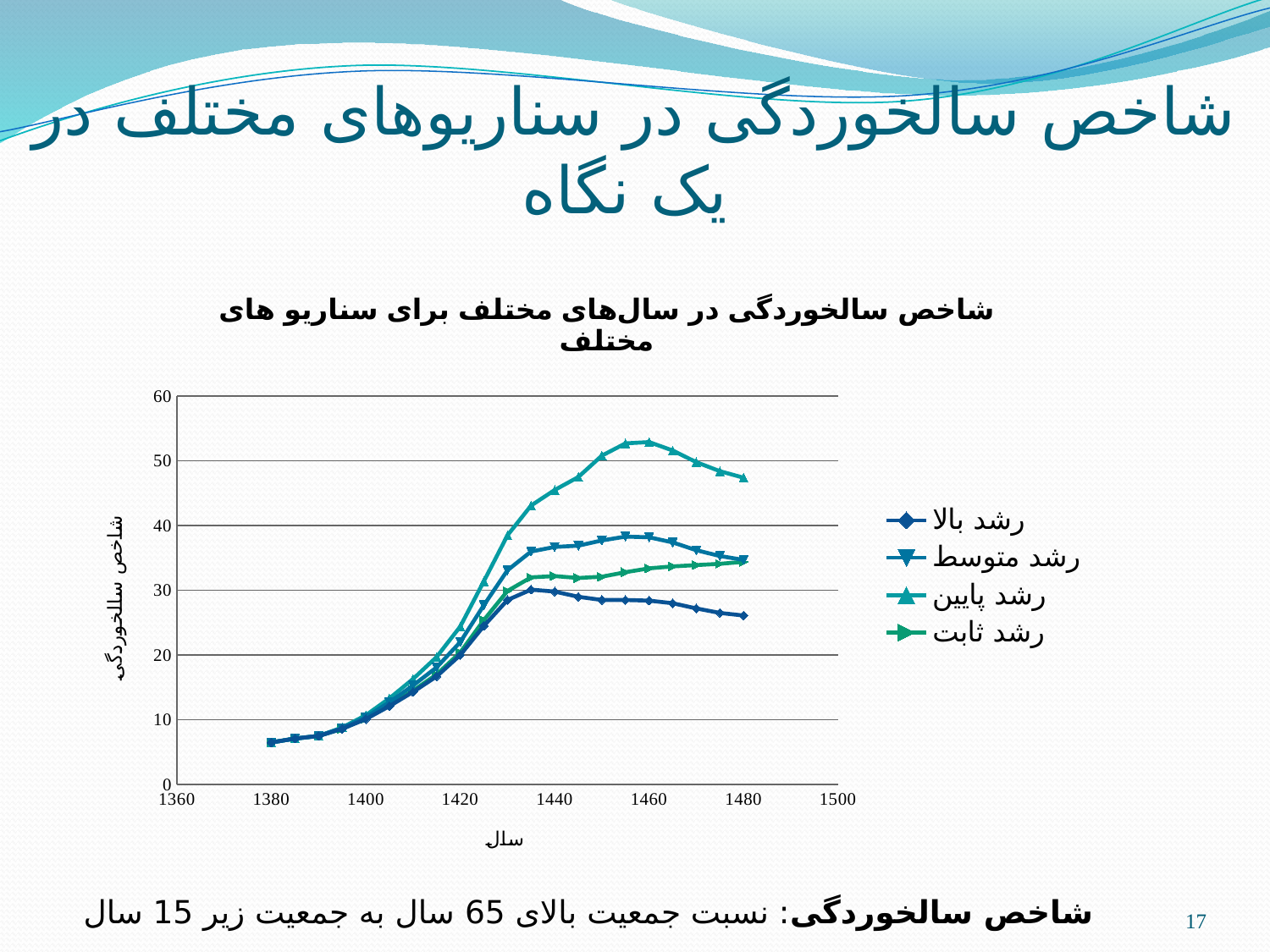

# شاخص سالخوردگی در سناریوهای مختلف در یک نگاه

### Chart: شاخص سالخوردگی در سال‌های مختلف برای سناریو های مختلف

| Category |  |  |  |  |
|---|---|---|---|---|
17
شاخص سالخوردگی: نسبت جمعیت بالای 65 سال به جمعیت زیر 15 سال